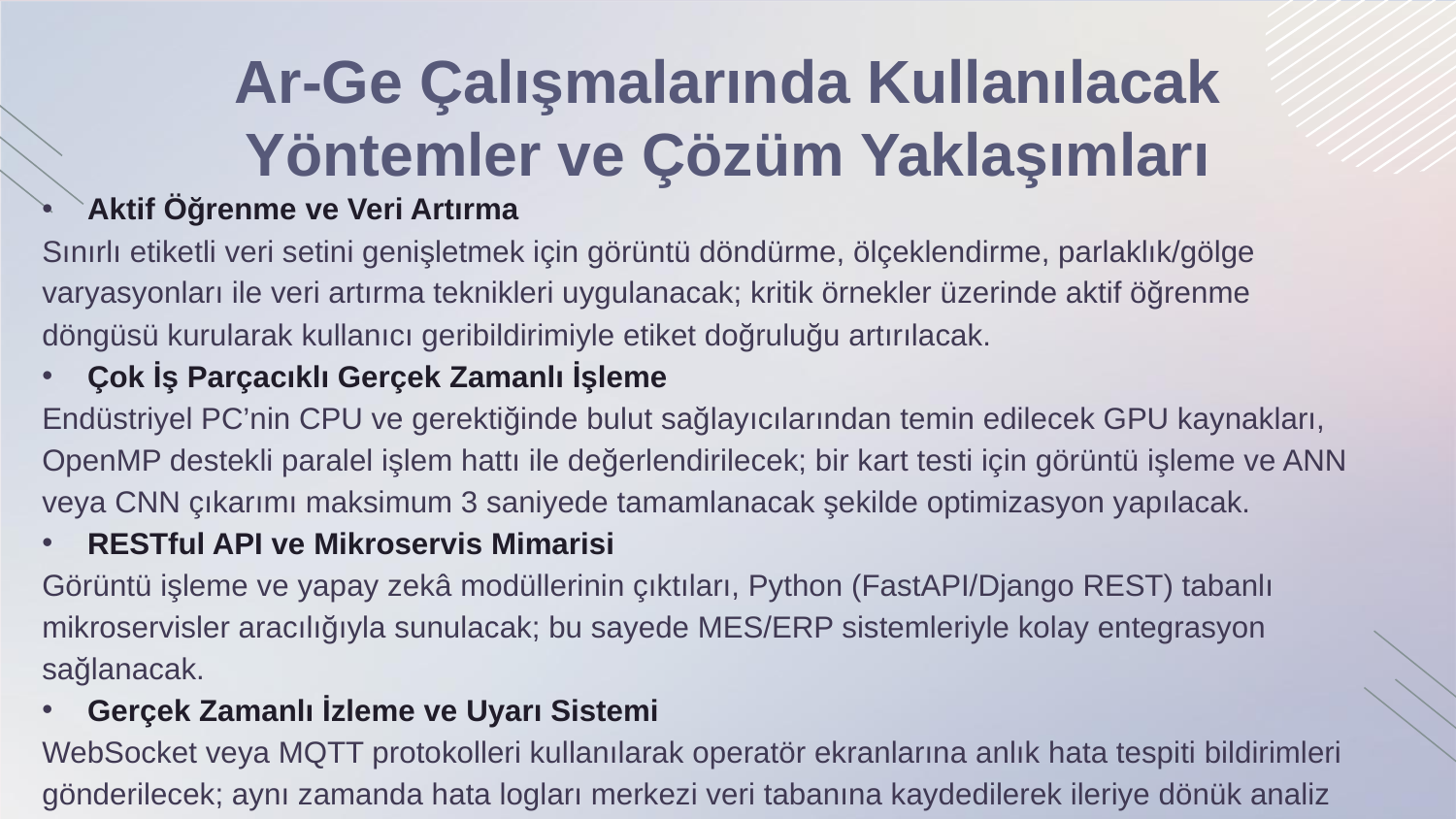

Ar-Ge Çalışmalarında Kullanılacak Yöntemler ve Çözüm Yaklaşımları
Aktif Öğrenme ve Veri Artırma
Sınırlı etiketli veri setini genişletmek için görüntü döndürme, ölçeklendirme, parlaklık/gölge varyasyonları ile veri artırma teknikleri uygulanacak; kritik örnekler üzerinde aktif öğrenme döngüsü kurularak kullanıcı geribildirimiyle etiket doğruluğu artırılacak.
Çok İş Parçacıklı Gerçek Zamanlı İşleme
Endüstriyel PC’nin CPU ve gerektiğinde bulut sağlayıcılarından temin edilecek GPU kaynakları, OpenMP destekli paralel işlem hattı ile değerlendirilecek; bir kart testi için görüntü işleme ve ANN  veya CNN çıkarımı maksimum 3 saniyede tamamlanacak şekilde optimizasyon yapılacak.
RESTful API ve Mikroservis Mimarisi
Görüntü işleme ve yapay zekâ modüllerinin çıktıları, Python (FastAPI/Django REST) tabanlı mikroservisler aracılığıyla sunulacak; bu sayede MES/ERP sistemleriyle kolay entegrasyon sağlanacak.
Gerçek Zamanlı İzleme ve Uyarı Sistemi
WebSocket veya MQTT protokolleri kullanılarak operatör ekranlarına anlık hata tespiti bildirimleri gönderilecek; aynı zamanda hata logları merkezi veri tabanına kaydedilerek ileriye dönük analiz imkânı yaratılacak.